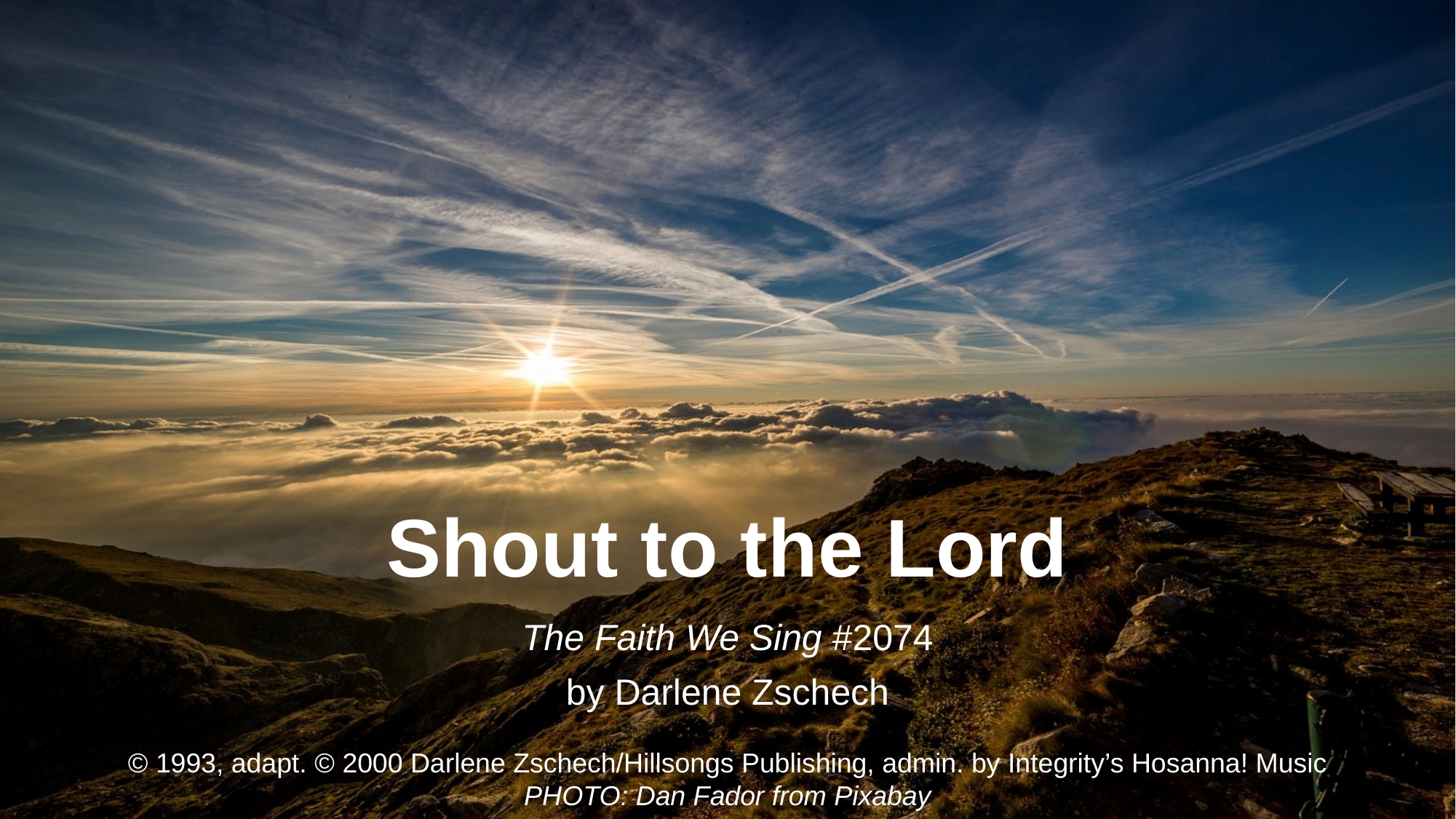

# Shout to the Lord
The Faith We Sing #2074
by Darlene Zschech

© 1993, adapt. © 2000 Darlene Zschech/Hillsongs Publishing, admin. by Integrity’s Hosanna! Music
PHOTO: Dan Fador from Pixabay